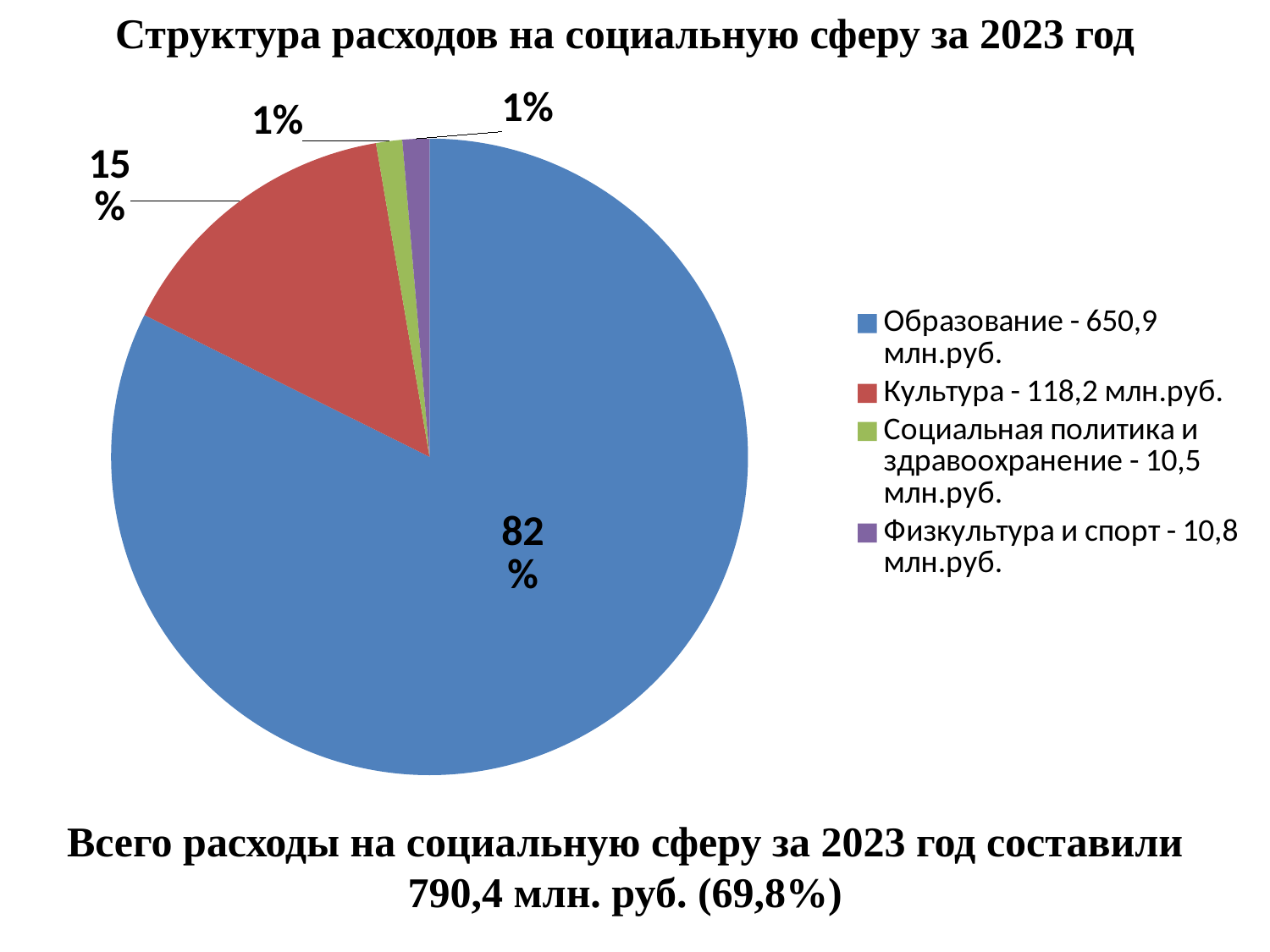

Структура расходов на социальную сферу за 2023 год

### Chart

| Category | Продажи |
|---|---|
| Образование - 650,9 млн.руб. | 650.9 |
| Культура - 118,2 млн.руб. | 118.2 |
| Социальная политика и здравоохранение - 10,5 млн.руб. | 10.5 |
| Физкультура и спорт - 10,8 млн.руб. | 10.8 |
Всего расходы на социальную сферу за 2023 год составили 790,4 млн. руб. (69,8%)